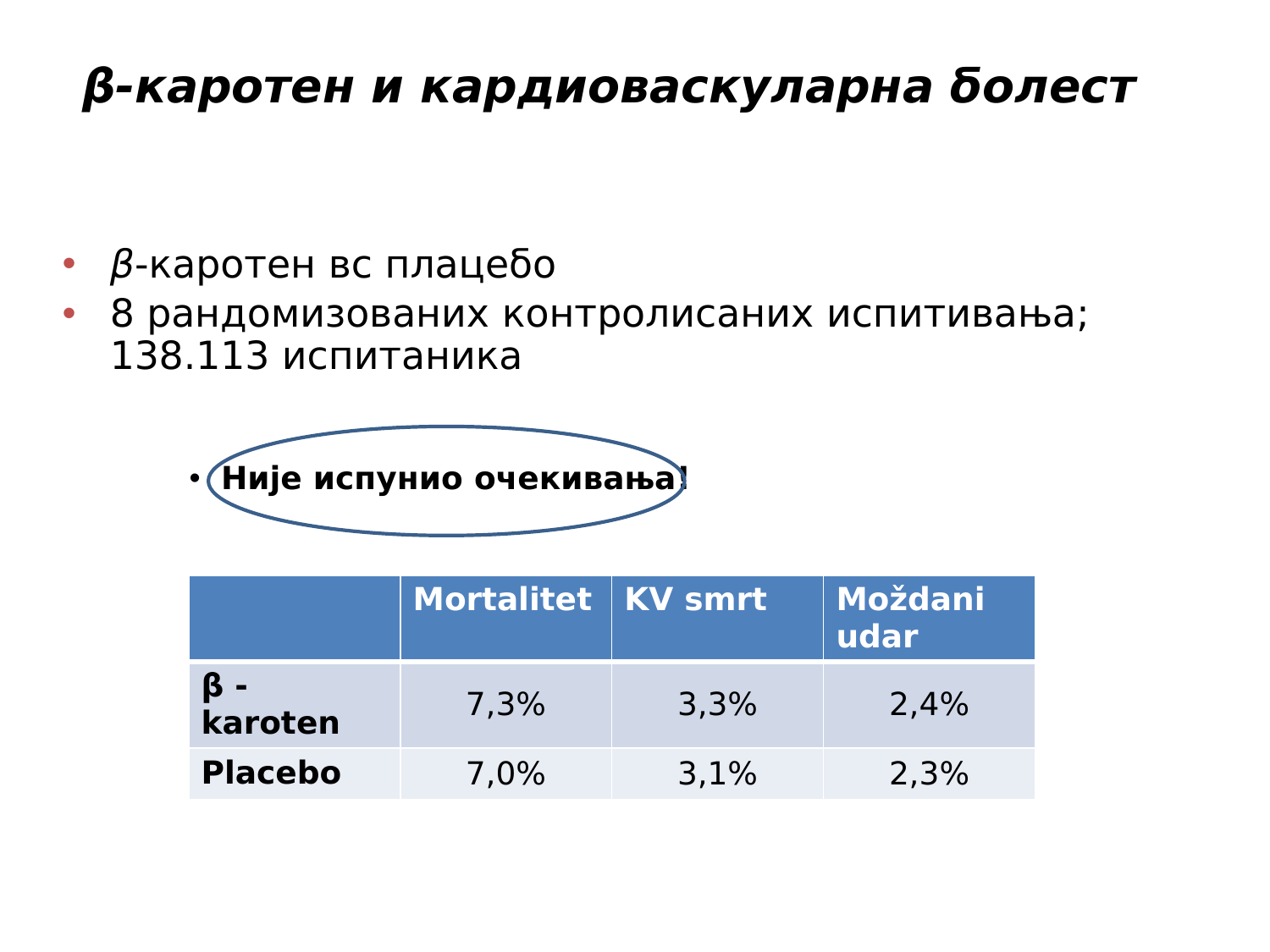

β-каротен и кардиоваскуларна болест
β-каротен вс плацебо
8 рандомизованих контролисаних испитивања; 138.113 испитаника

Није испунио очекивања!

|  | Mortalitet | KV smrt | Moždani udar |
| --- | --- | --- | --- |
| β - karoten | 7,3% | 3,3% | 2,4% |
| Placebo | 7,0% | 3,1% | 2,3% |